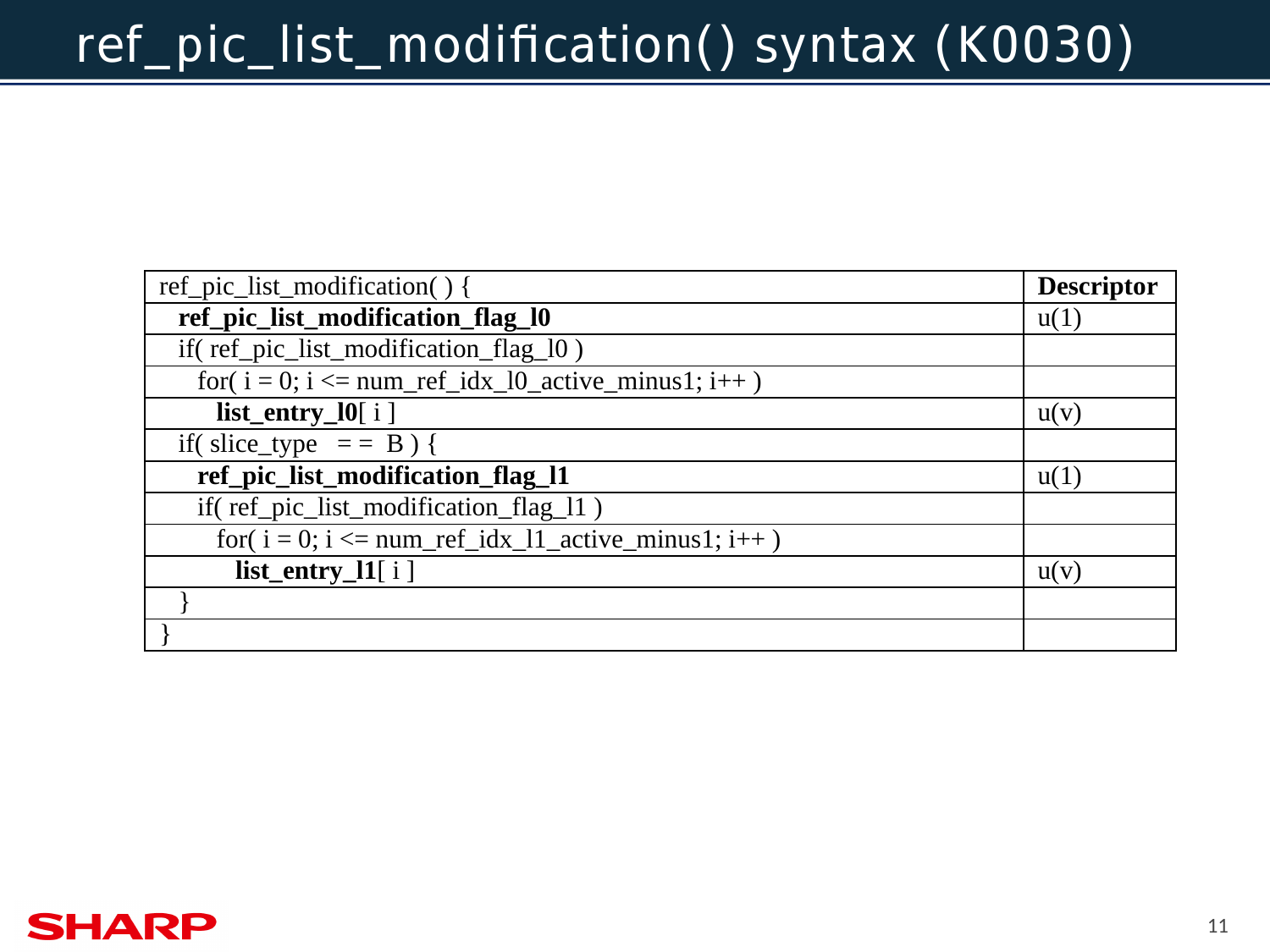

# ref_pic_list_modification() syntax (K0030)
| ref\_pic\_list\_modification( ) { | Descriptor |
| --- | --- |
| ref\_pic\_list\_modification\_flag\_l0 | u(1) |
| if( ref\_pic\_list\_modification\_flag\_l0 ) |  |
| for( i = 0; i <= num\_ref\_idx\_l0\_active\_minus1; i++ ) |  |
| list\_entry\_l0[ i ] | u(v) |
| if( slice\_type = = B ) { |  |
| ref\_pic\_list\_modification\_flag\_l1 | u(1) |
| if( ref\_pic\_list\_modification\_flag\_l1 ) |  |
| for( i = 0; i <= num\_ref\_idx\_l1\_active\_minus1; i++ ) |  |
| list\_entry\_l1[ i ] | u(v) |
| } |  |
| } |  |
11